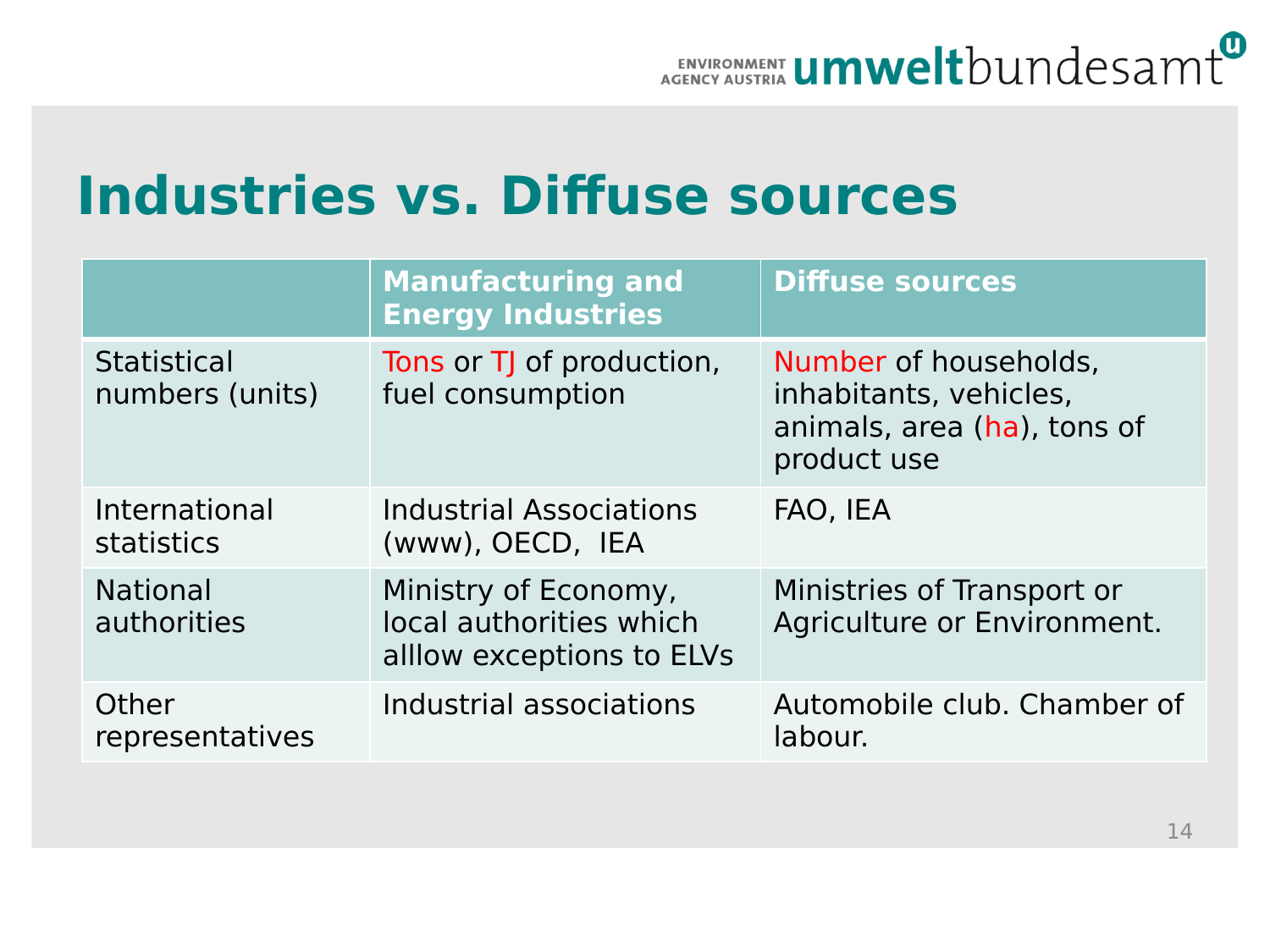

# Industries vs. Diffuse sources
|  | Manufacturing and Energy Industries | Diffuse sources |
| --- | --- | --- |
| Statistical numbers (units) | Tons or TJ of production, fuel consumption | Number of households, inhabitants, vehicles, animals, area (ha), tons of product use |
| International statistics | Industrial Associations (www), OECD, IEA | FAO, IEA |
| National authorities | Ministry of Economy, local authorities which alllow exceptions to ELVs | Ministries of Transport or Agriculture or Environment. |
| Other representatives | Industrial associations | Automobile club. Chamber of labour. |

14